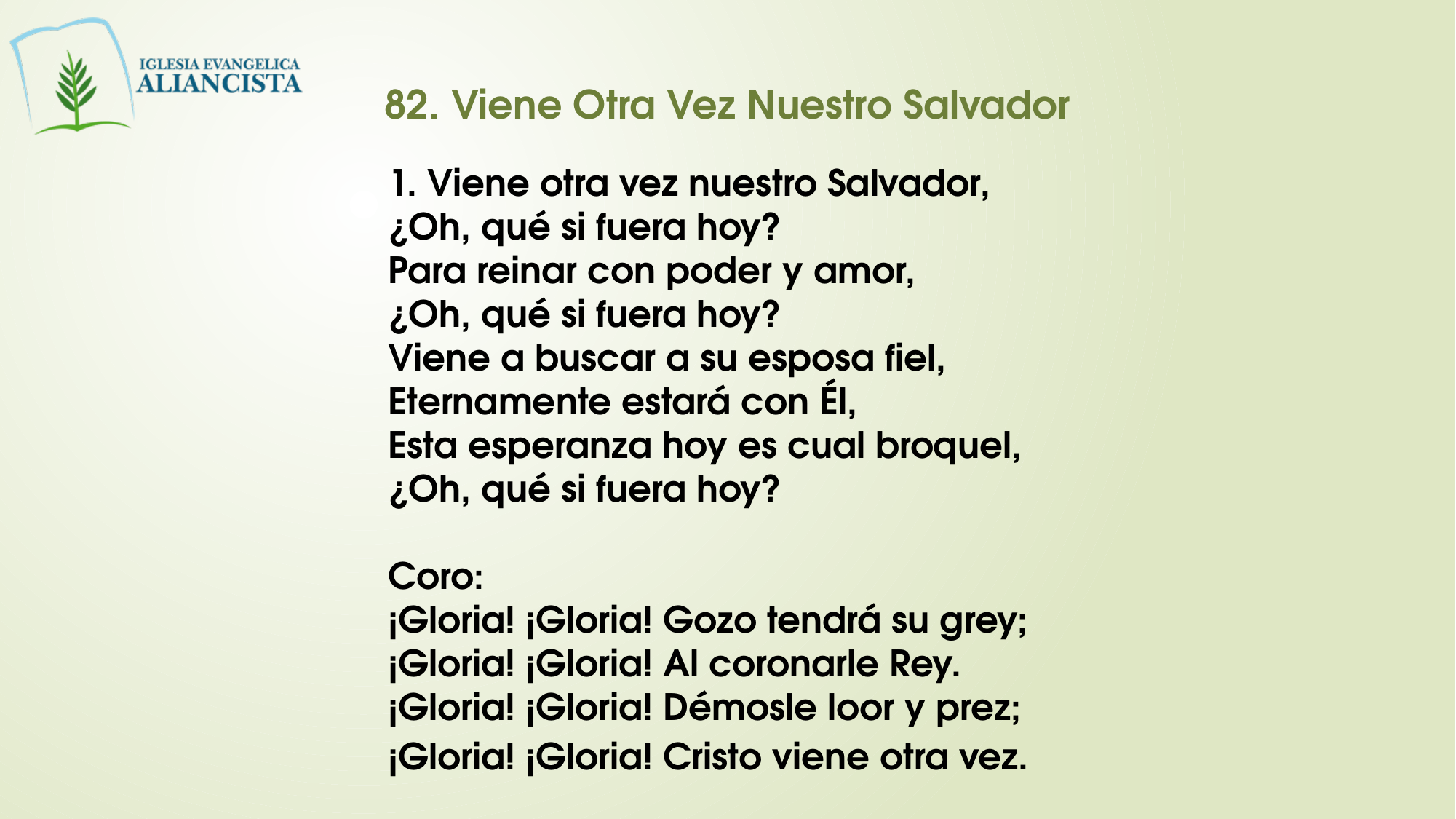

82. Viene Otra Vez Nuestro Salvador
1. Viene otra vez nuestro Salvador,
¿Oh, qué si fuera hoy?
Para reinar con poder y amor,
¿Oh, qué si fuera hoy?
Viene a buscar a su esposa fiel,
Eternamente estará con Él,
Esta esperanza hoy es cual broquel,
¿Oh, qué si fuera hoy?

Coro:
¡Gloria! ¡Gloria! Gozo tendrá su grey;
¡Gloria! ¡Gloria! Al coronarle Rey.
¡Gloria! ¡Gloria! Démosle loor y prez;
¡Gloria! ¡Gloria! Cristo viene otra vez.